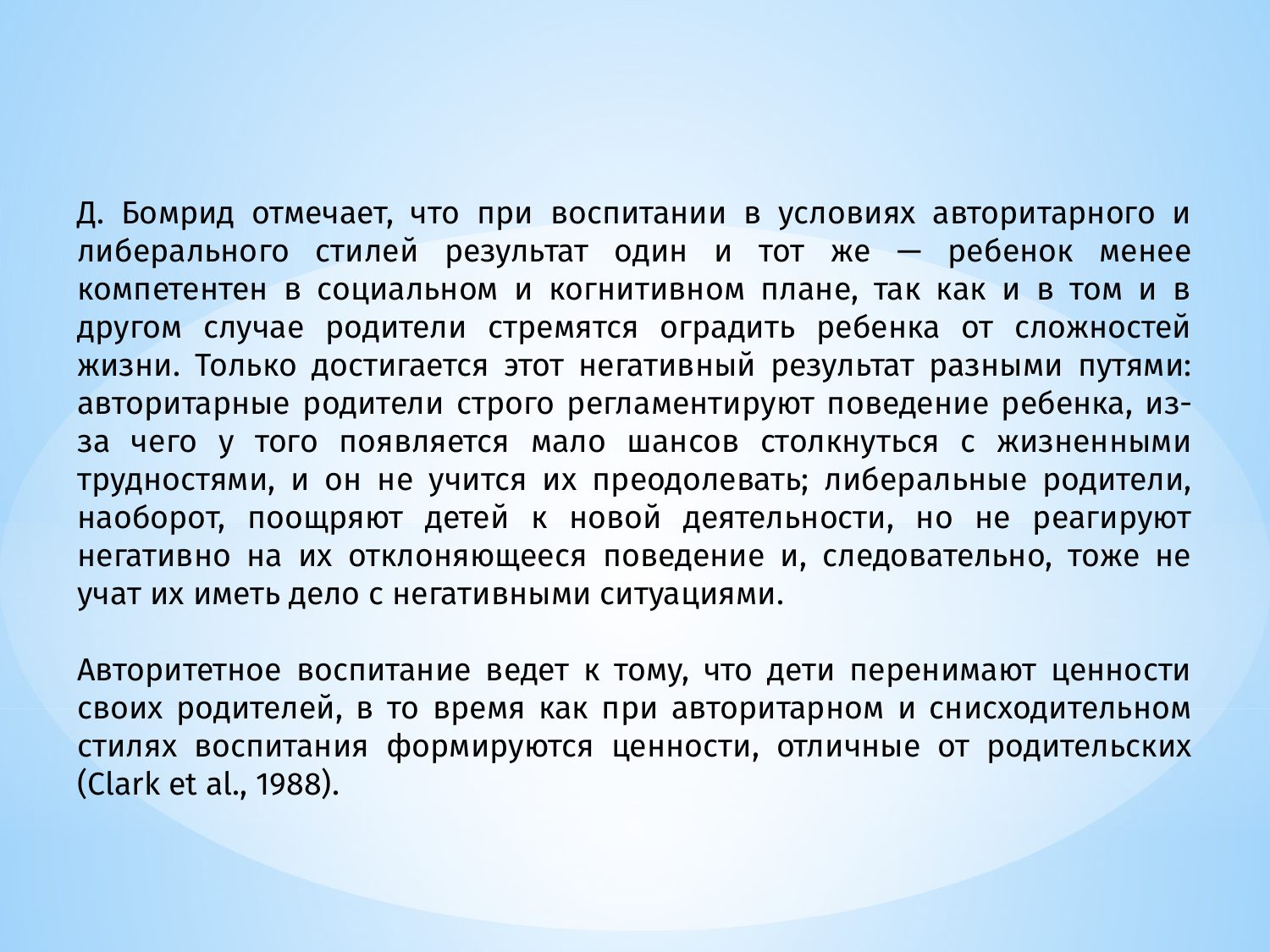

Д. Бомрид отмечает, что при воспитании в условиях авторитарного и либерального стилей результат один и тот же — ребенок менее компетентен в социальном и когнитивном плане, так как и в том и в другом случае родители стремятся оградить ребенка от сложностей жизни. Только достигается этот негативный результат разными путями: авторитарные родители строго регламентируют поведение ребенка, из-за чего у того появляется мало шансов столкнуться с жизненными трудностями, и он не учится их преодолевать; либеральные родители, наоборот, поощряют детей к новой деятельности, но не реагируют негативно на их отклоняющееся поведение и, следовательно, тоже не учат их иметь дело с негативными ситуациями.

Авторитетное воспитание ведет к тому, что дети перенимают ценности своих родителей, в то время как при авторитарном и снисходительном стилях воспитания формируются ценности, отличные от родительских (Clark et al., 1988).